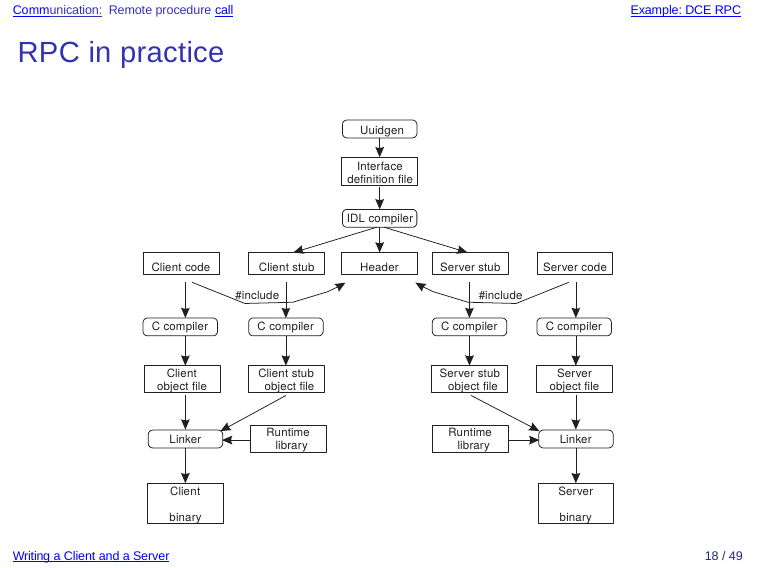

Communication: Remote procedure call
Example: DCE RPC
RPC in practice

Uuidgen
Interface  definition file

IDL compiler
Client code
Client stub
Header
Server stub
Server code

#include
#include
C compiler
C compiler
C compiler
C compiler
Client stub  object file
Server stub  object file
Server  object file
Client  object file

Runtime  library
Runtime  library
Linker
Linker
Client  binary
Server  binary
Writing a Client and a Server
18 / 49